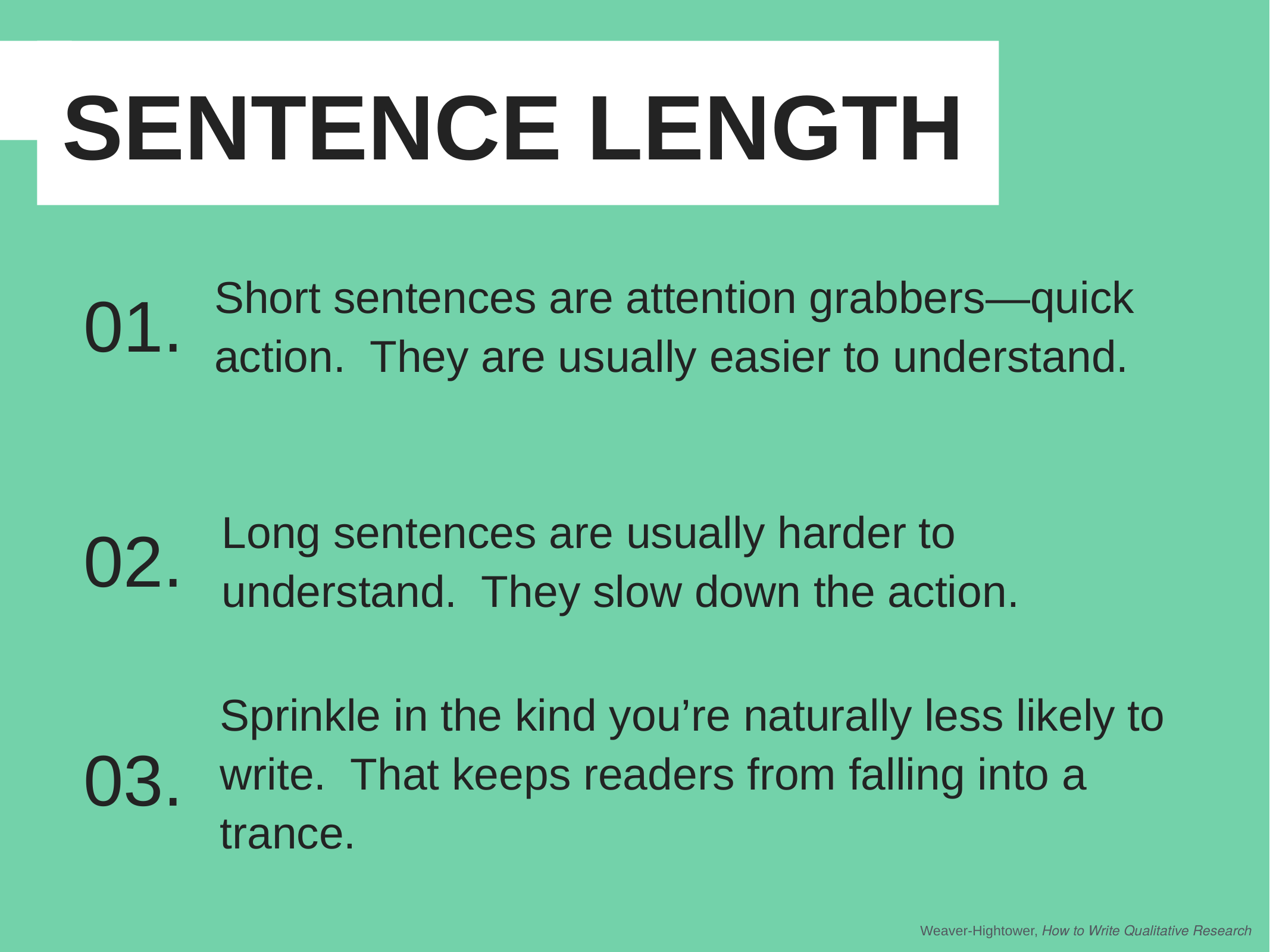

# Sentence Length
Short sentences are attention grabbers—quick action.  They are usually easier to understand.
01.
Long sentences are usually harder to understand.  They slow down the action.
02.
Sprinkle in the kind you’re naturally less likely to write.  That keeps readers from falling into a trance.
03.